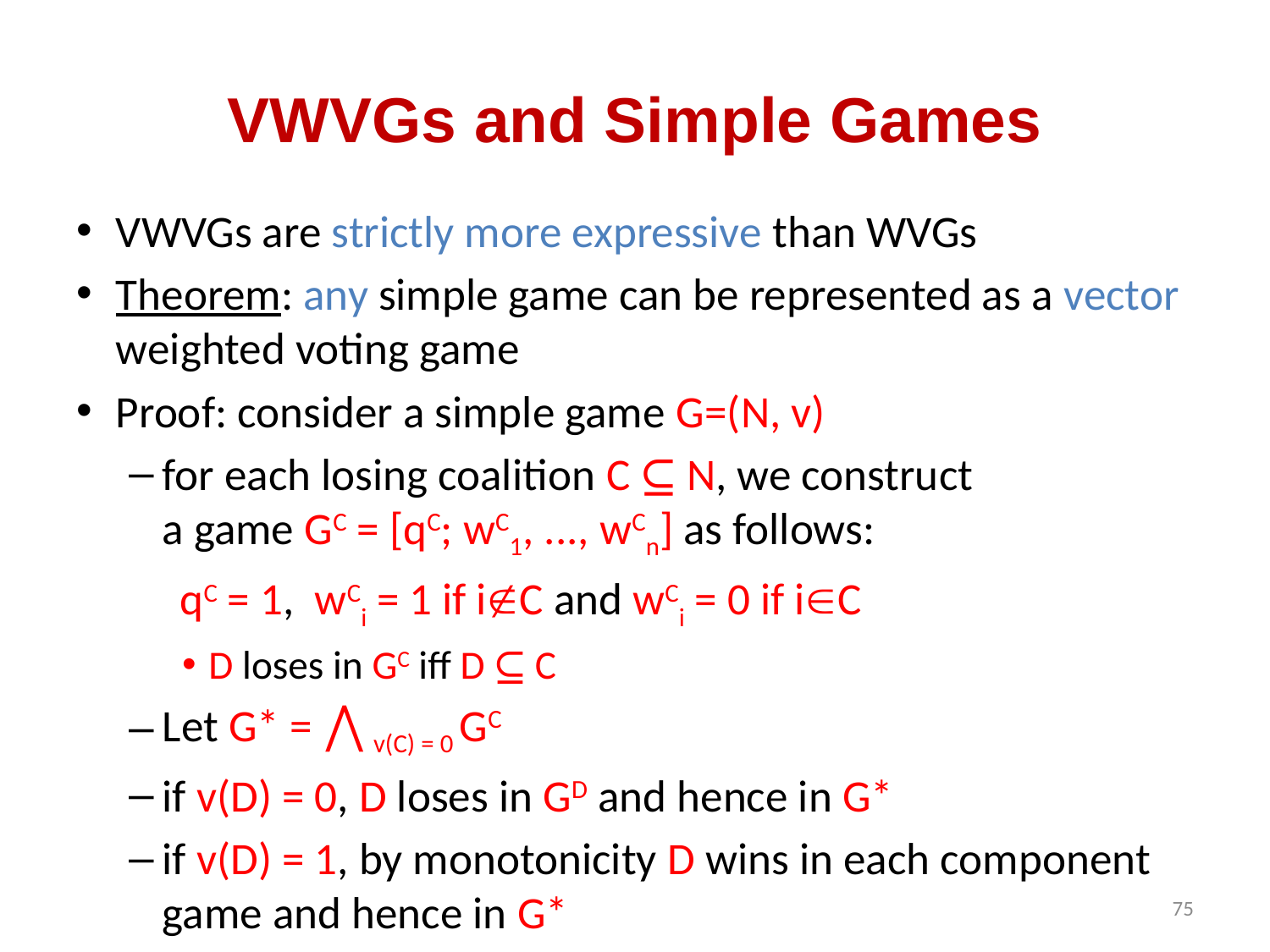

# VWVGs and Simple Games
VWVGs are strictly more expressive than WVGs
Theorem: any simple game can be represented as a vector weighted voting game
Proof: consider a simple game G=(N, v)
for each losing coalition C ⊆ N, we construct
a game GC = [qC; wC1, ..., wCn] as follows:
     qC = 1,  wCi = 1 if i∉C and wCi = 0 if i∈C
D loses in GC iff D ⊆ C
Let G* = ⋀ v(C) = 0 GC
if v(D) = 0, D loses in GD and hence in G*
if v(D) = 1, by monotonicity D wins in each component game and hence in G*
75